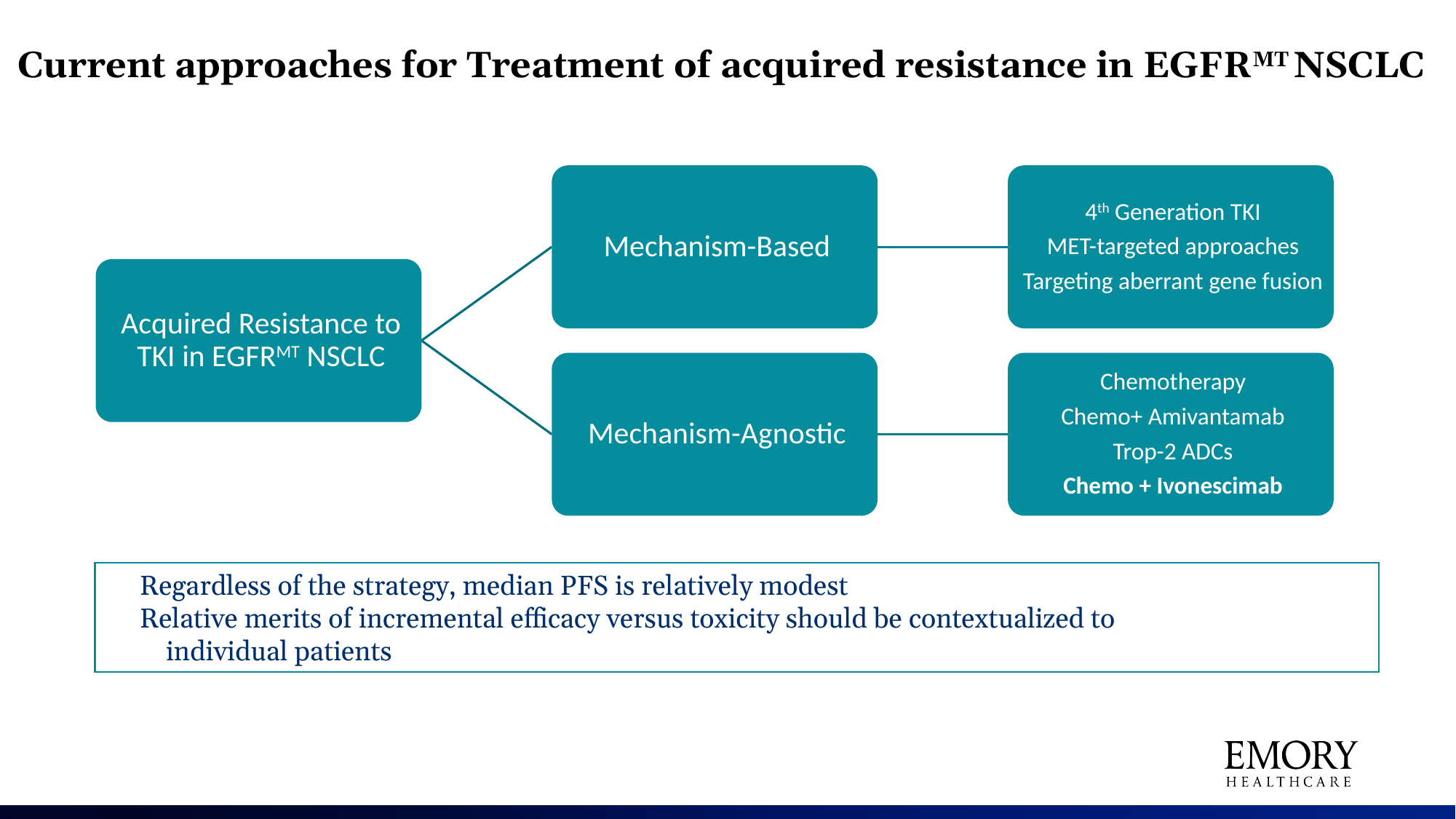

Current approaches for Treatment of acquired resistance in EGFRMT NSCLC
Acquired Resistance to TKI in EGFRMT NSCLC

Mechanism-Based

4th Generation TKI
MET-targeted approaches
Targeting aberrant gene fusion

Mechanism-Agnostic

Chemotherapy
Chemo+ Amivantamab
Trop-2 ADCs
Chemo + Ivonescimab
Regardless of the strategy, median PFS is relatively modest
Relative merits of incremental efficacy versus toxicity should be contextualized to
    individual patients